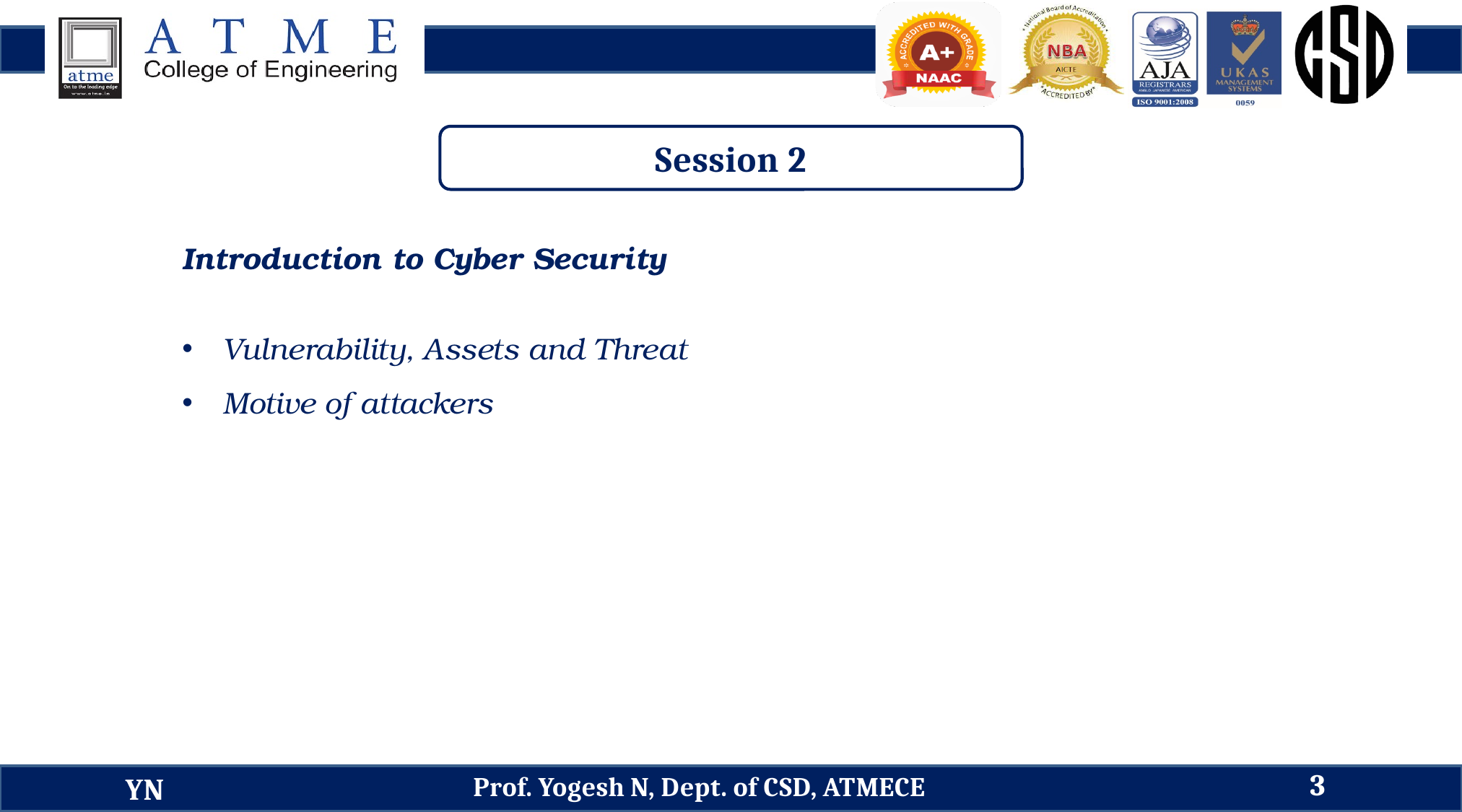

Session 2
Introduction to Cyber Security

Vulnerability, Assets and Threat
Motive of attackers
3
Prof. Yogesh N, Dept. of CSD, ATMECE
YN